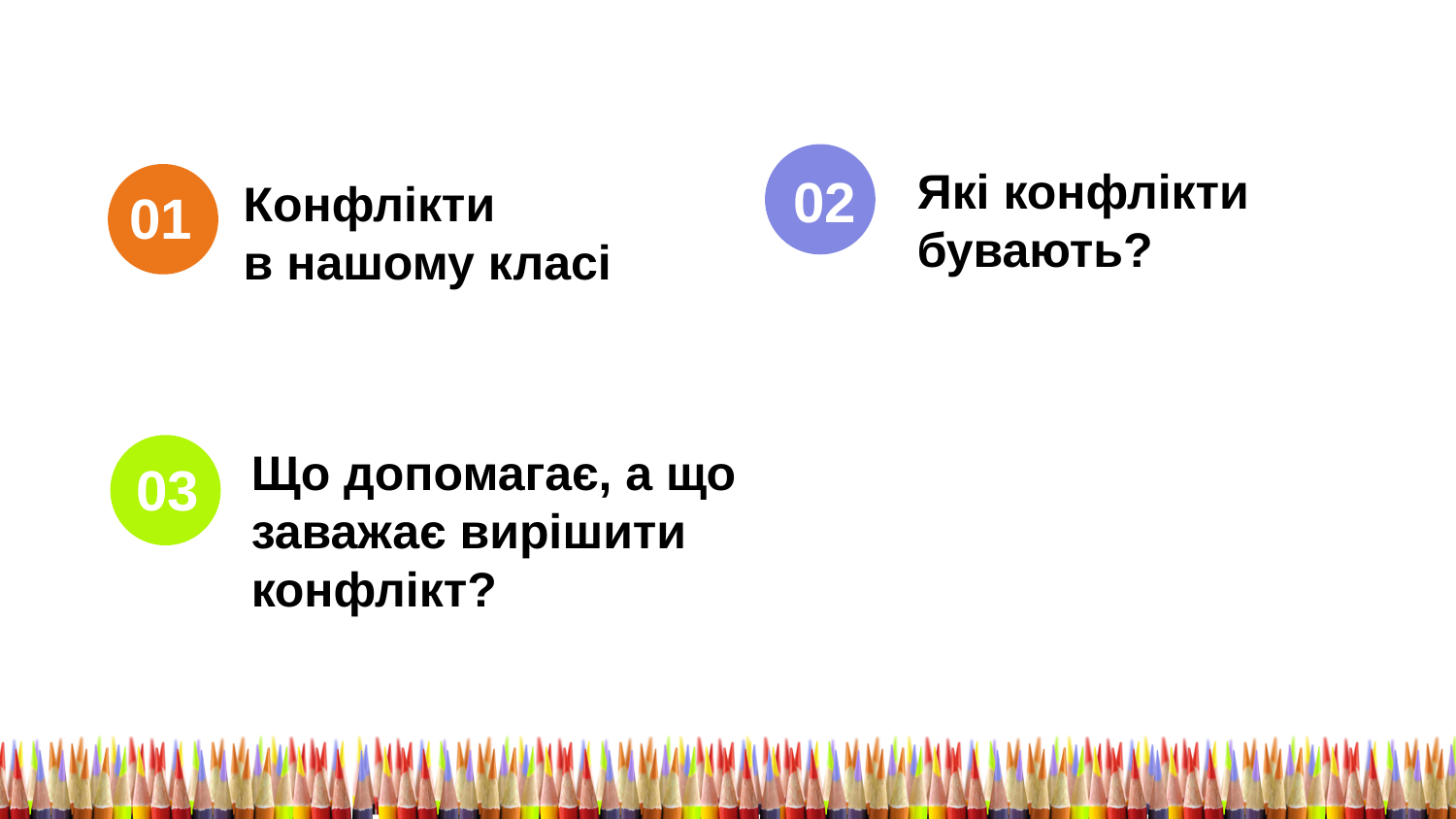

Які конфлікти
бувають?

Конфлікти
в нашому класі
02
01
Що допомагає, а що заважає вирішити
конфлікт?

03